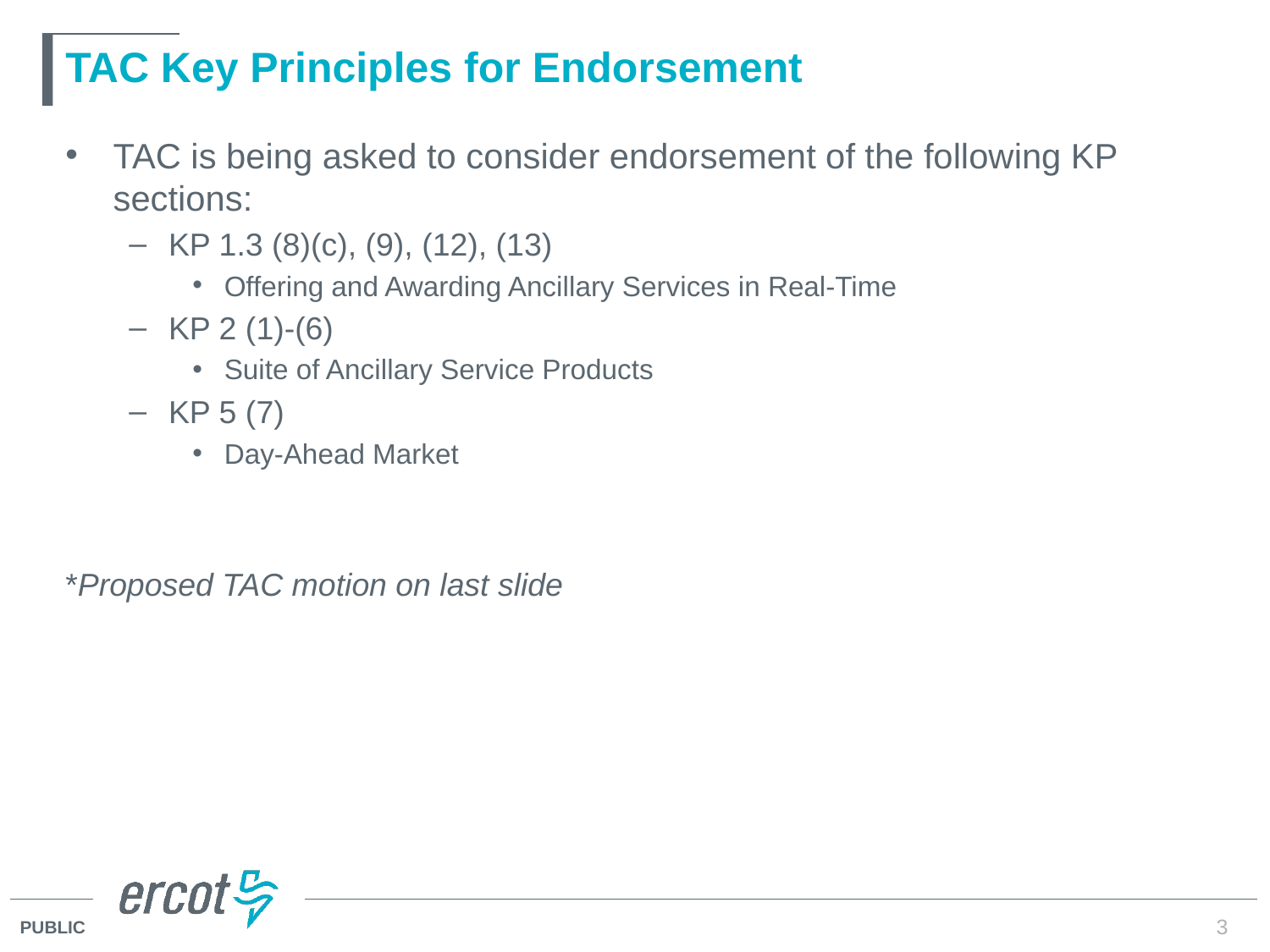

# TAC Key Principles for Endorsement
TAC is being asked to consider endorsement of the following KP sections:
KP 1.3 (8)(c), (9), (12), (13)
Offering and Awarding Ancillary Services in Real-Time
KP 2 (1)-(6)
Suite of Ancillary Service Products
KP 5 (7)
Day-Ahead Market

*Proposed TAC motion on last slide
3